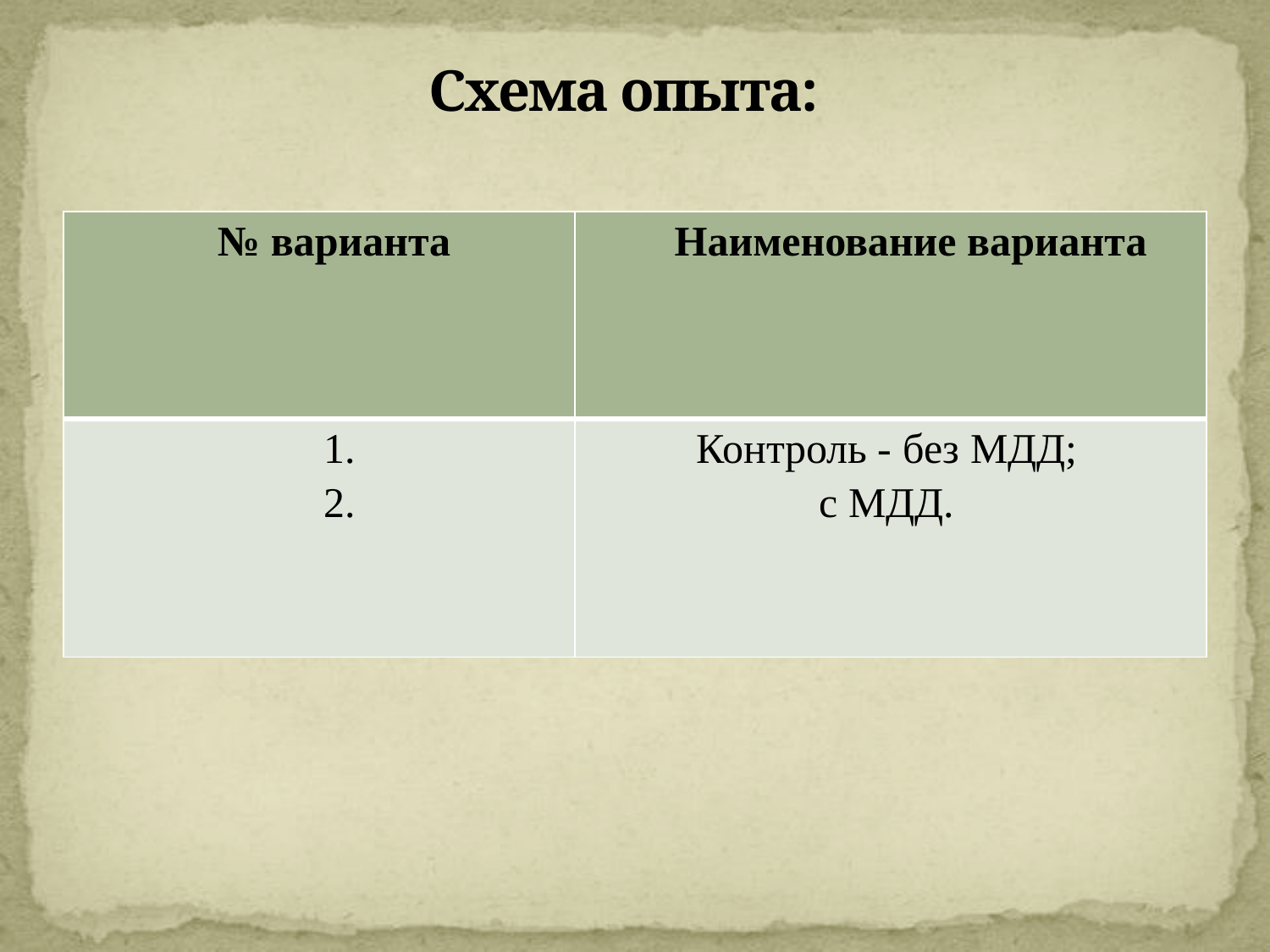

# Схема опыта:
| № варианта | Наименование варианта |
| --- | --- |
| 1. 2. | Контроль - без МДД; с МДД. |